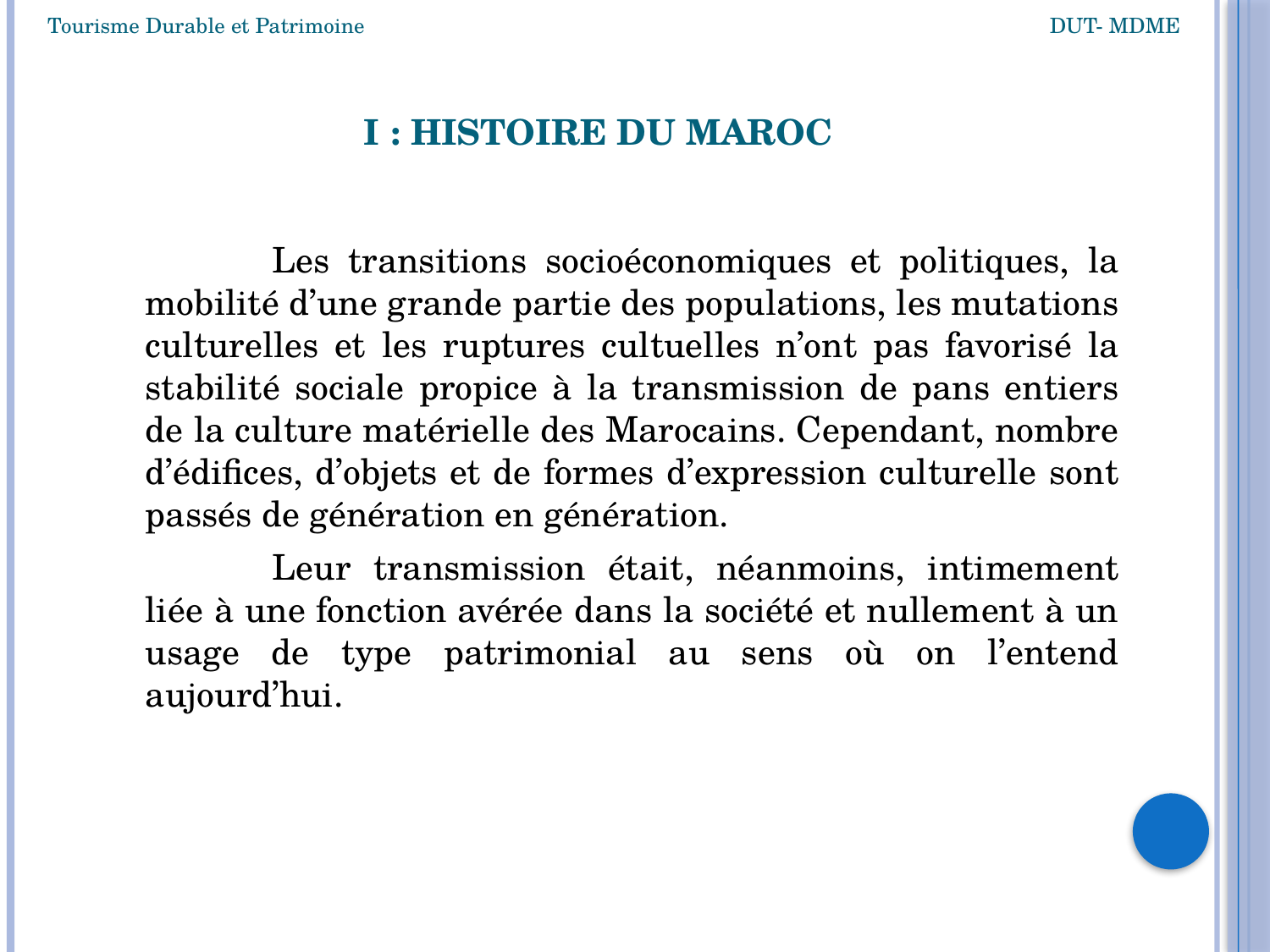

Tourisme Durable et Patrimoine                                                                                                                    DUT- MDME
# I : Histoire du Maroc
		Les transitions socioéconomiques et politiques, la mobilité d’une grande partie des populations, les mutations culturelles et les ruptures cultuelles n’ont pas favorisé la stabilité sociale propice à la transmission de pans entiers de la culture matérielle des Marocains. Cependant, nombre d’édifices, d’objets et de formes d’expression culturelle sont passés de génération en génération.
		Leur transmission était, néanmoins, intimement liée à une fonction avérée dans la société et nullement à un usage de type patrimonial au sens où on l’entend aujourd’hui.